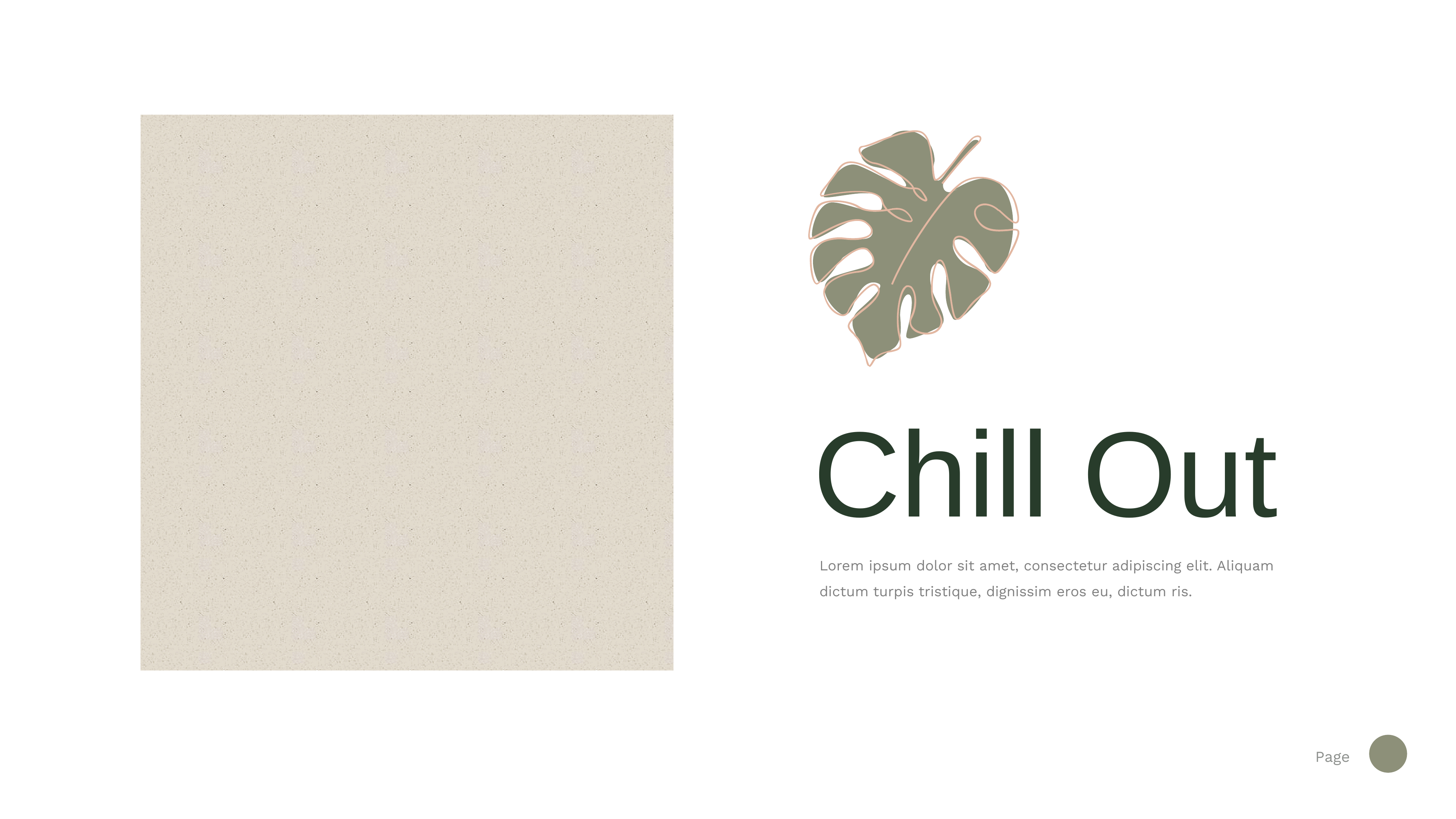

Chill Out
Lorem ipsum dolor sit amet, consectetur adipiscing elit. Aliquam dictum turpis tristique, dignissim eros eu, dictum ris.

Page
20